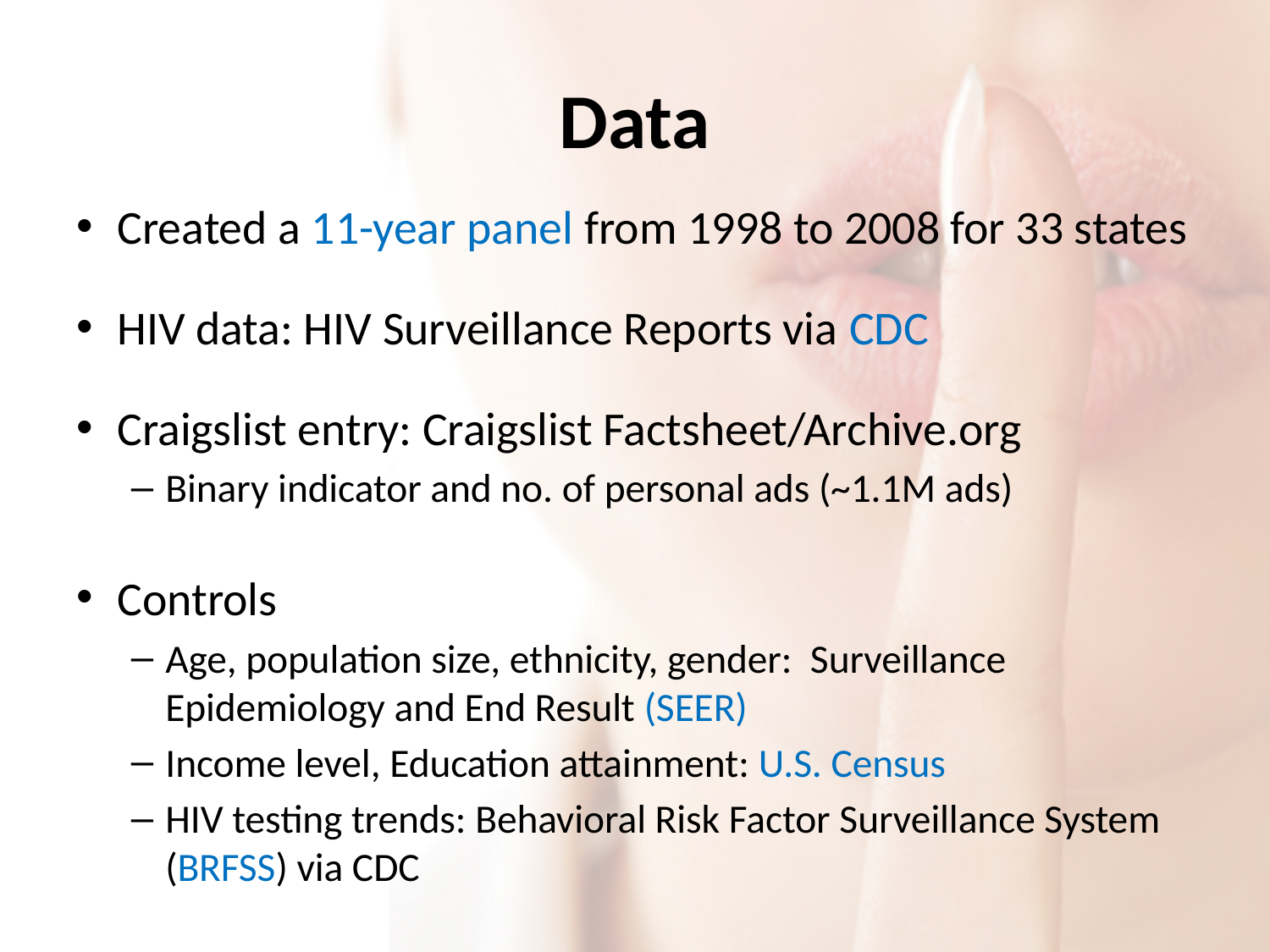

# Data
Created a 11-year panel from 1998 to 2008 for 33 states

HIV data: HIV Surveillance Reports via CDC

Craigslist entry: Craigslist Factsheet/Archive.org
Binary indicator and no. of personal ads (~1.1M ads)

Controls
Age, population size, ethnicity, gender:  Surveillance Epidemiology and End Result (SEER)
Income level, Education attainment: U.S. Census
HIV testing trends: Behavioral Risk Factor Surveillance System  (BRFSS) via CDC